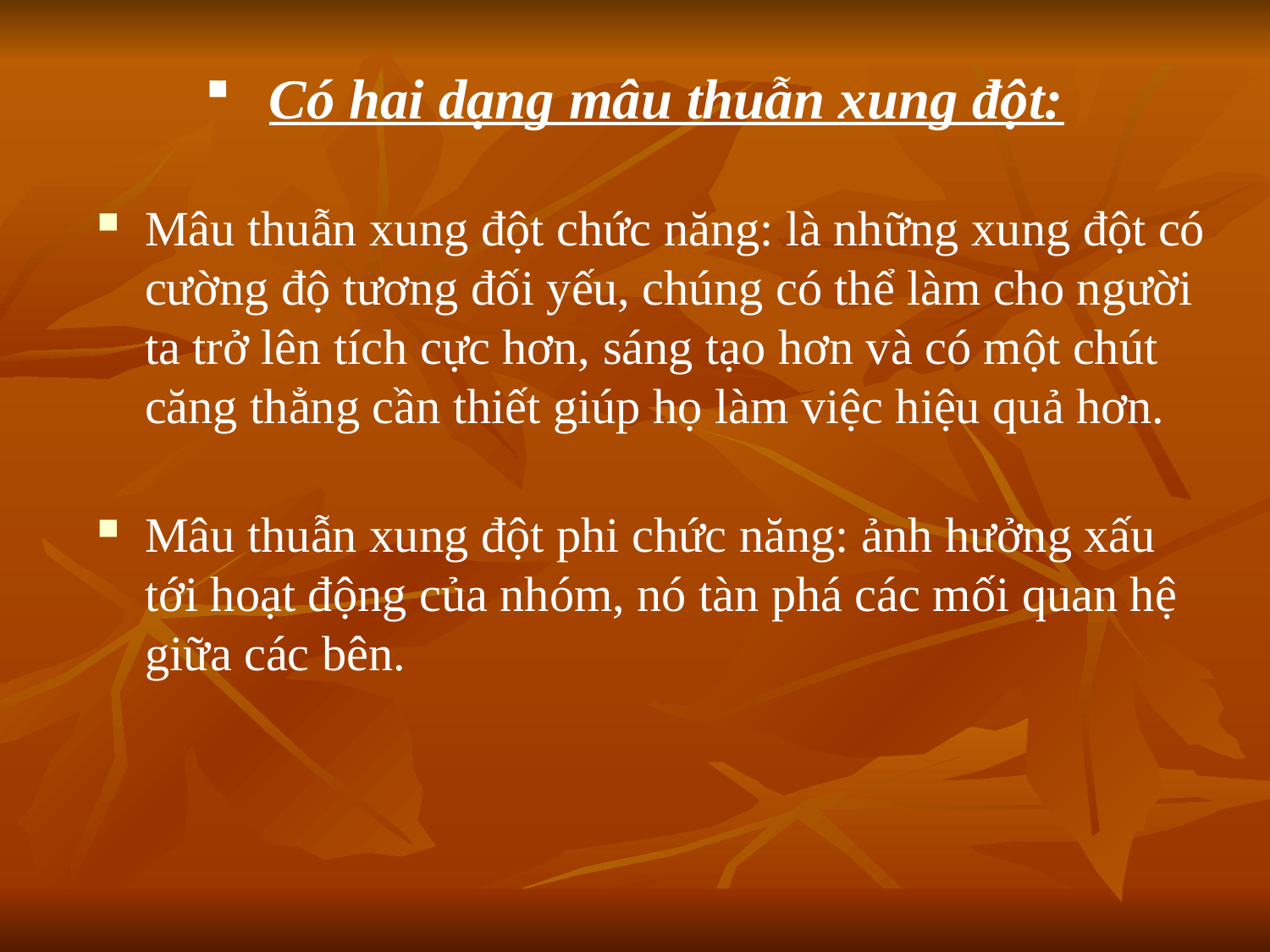

# Có hai dạng mâu thuẫn xung đột:
Mâu thuẫn xung đột chức năng: là những xung đột có cường độ tương đối yếu, chúng có thể làm cho người ta trở lên tích cực hơn, sáng tạo hơn và có một chút căng thẳng cần thiết giúp họ làm việc hiệu quả hơn.
Mâu thuẫn xung đột phi chức năng: ảnh hưởng xấu tới hoạt động của nhóm, nó tàn phá các mối quan hệ giữa các bên.